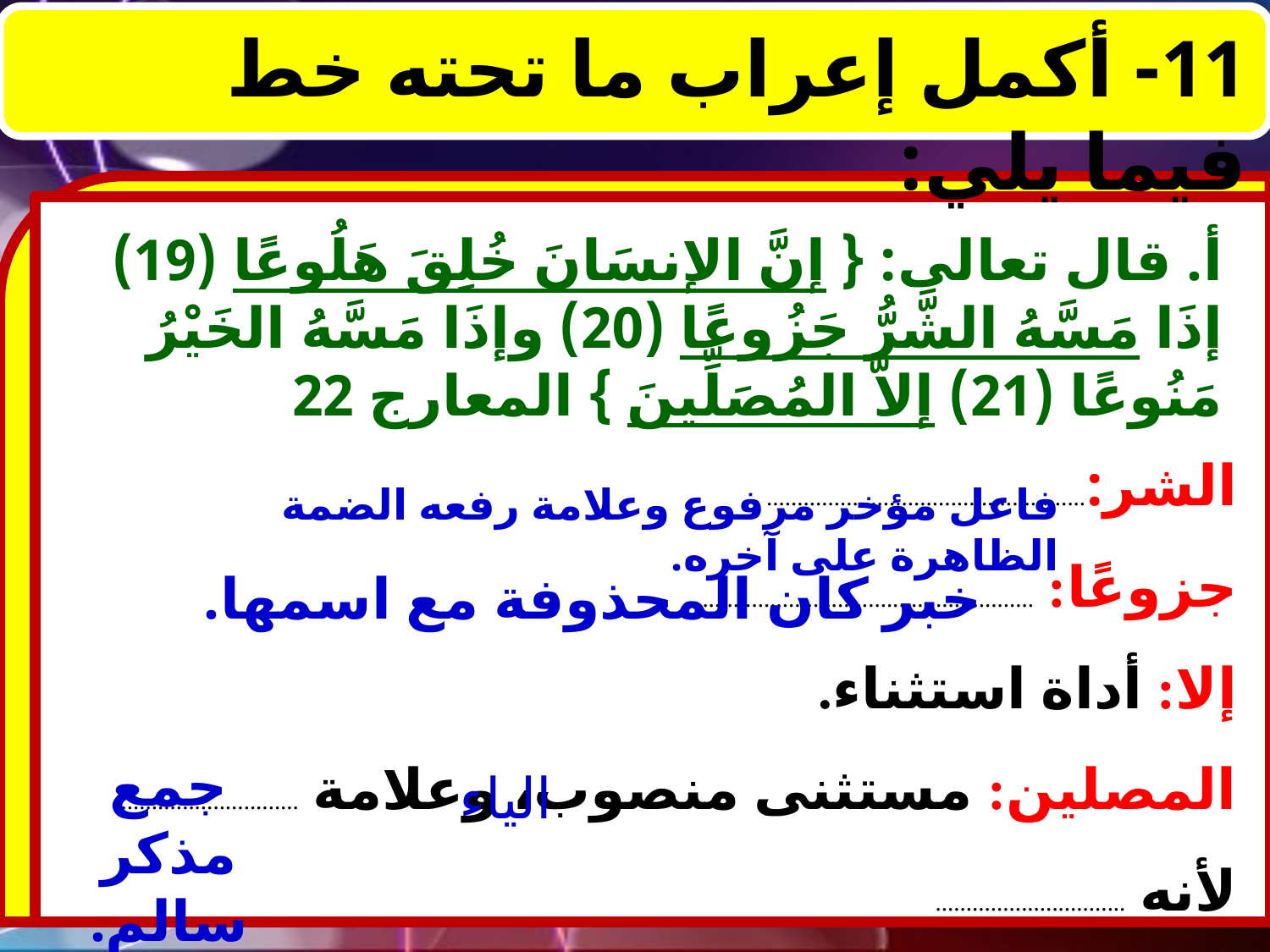

11- أكمل إعراب ما تحته خط فيما يلي:

أ. قال تعالى: { إنَّ الإنسَانَ خُلِقَ هَلُوعًا (19) إذَا مَسَّهُ الشَّرُّ جَزُوعًا (20) وإذَا مَسَّهُ الخَيْرُ مَنُوعًا (21) إلاَّ المُصَلِّينَ } المعارج 22
الشر:....................................................
جزوعًا: .........................................................
إلا: أداة استثناء.
المصلين: مستثنى منصوب، وعلامة ............................. لأنه ...............................
فاعل مؤخر مرفوع وعلامة رفعه الضمة الظاهرة على آخره.
خبر كان المحذوفة مع اسمها.
جمع مذكر سالم.
الياء